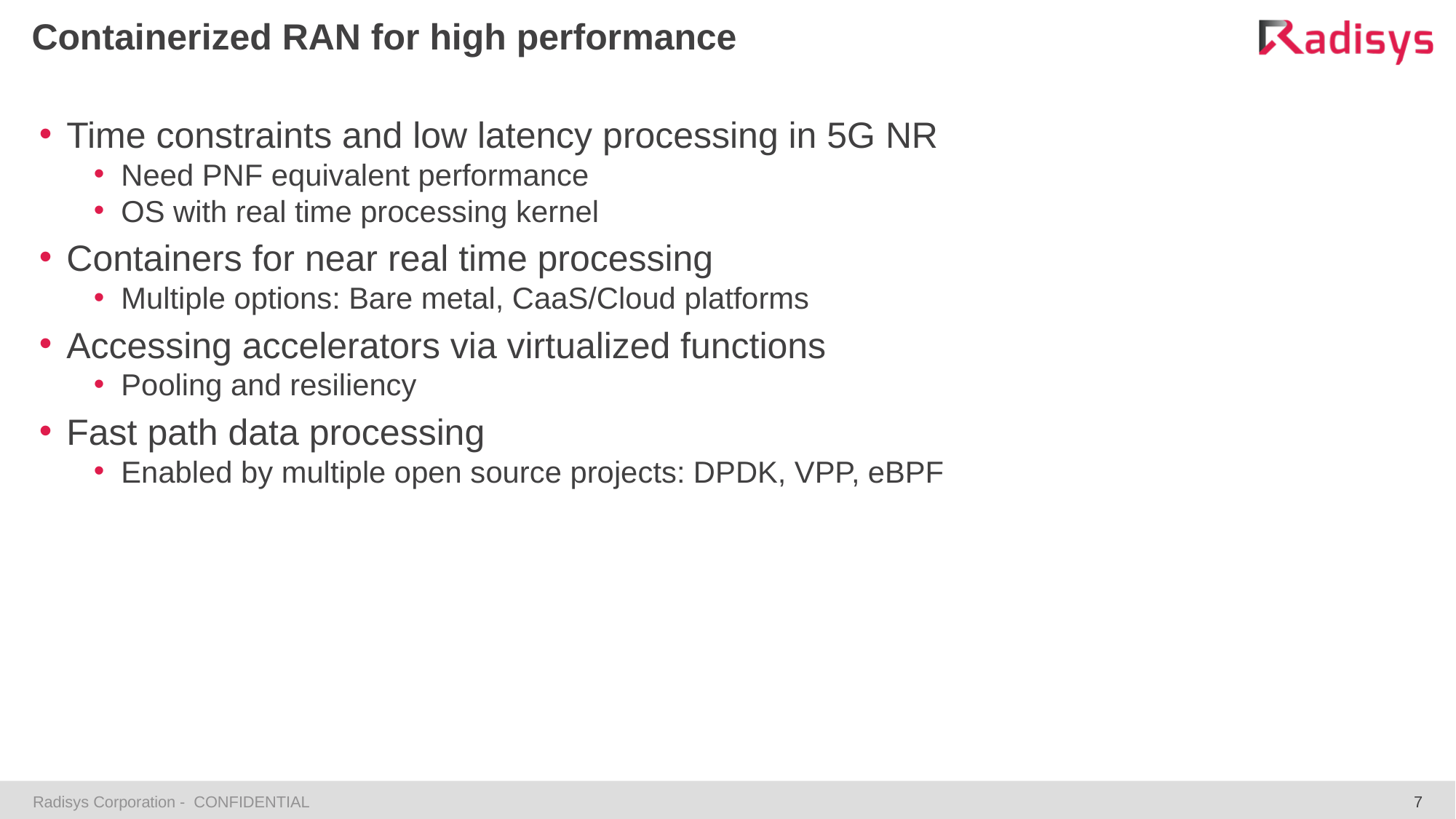

# Containerized RAN for high performance
Time constraints and low latency processing in 5G NR
Need PNF equivalent performance
OS with real time processing kernel
Containers for near real time processing
Multiple options: Bare metal, CaaS/Cloud platforms
Accessing accelerators via virtualized functions
Pooling and resiliency
Fast path data processing
Enabled by multiple open source projects: DPDK, VPP, eBPF
Radisys Corporation -  CONFIDENTIAL